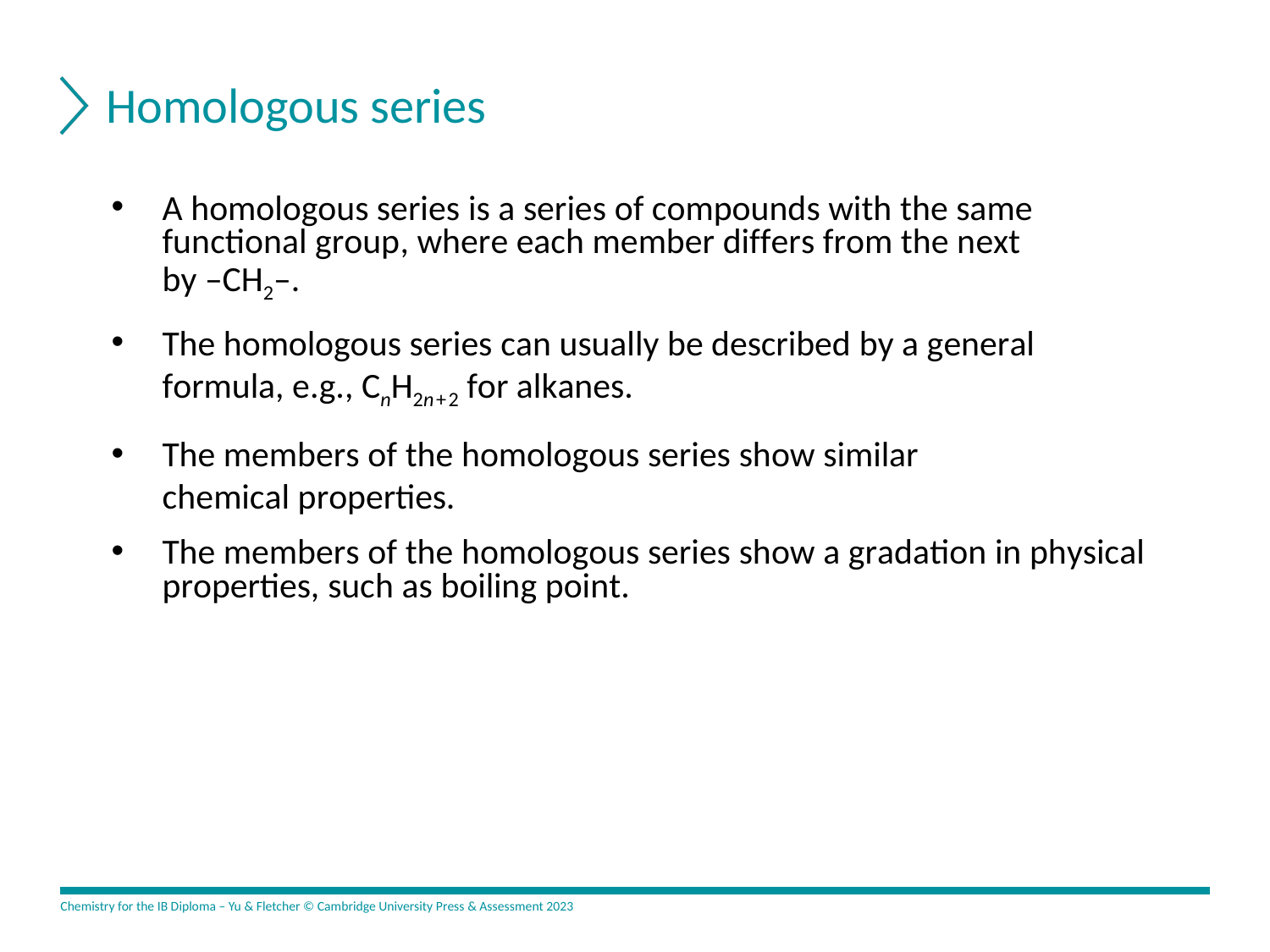

# Homologous series
A homologous series is a series of compounds with the same functional group, where each member differs from the next
by –CH2–.
The homologous series can usually be described by a general
formula, e.g., CnH2n + 2 for alkanes.
The members of the homologous series show similar
chemical properties.
The members of the homologous series show a gradation in physical properties, such as boiling point.